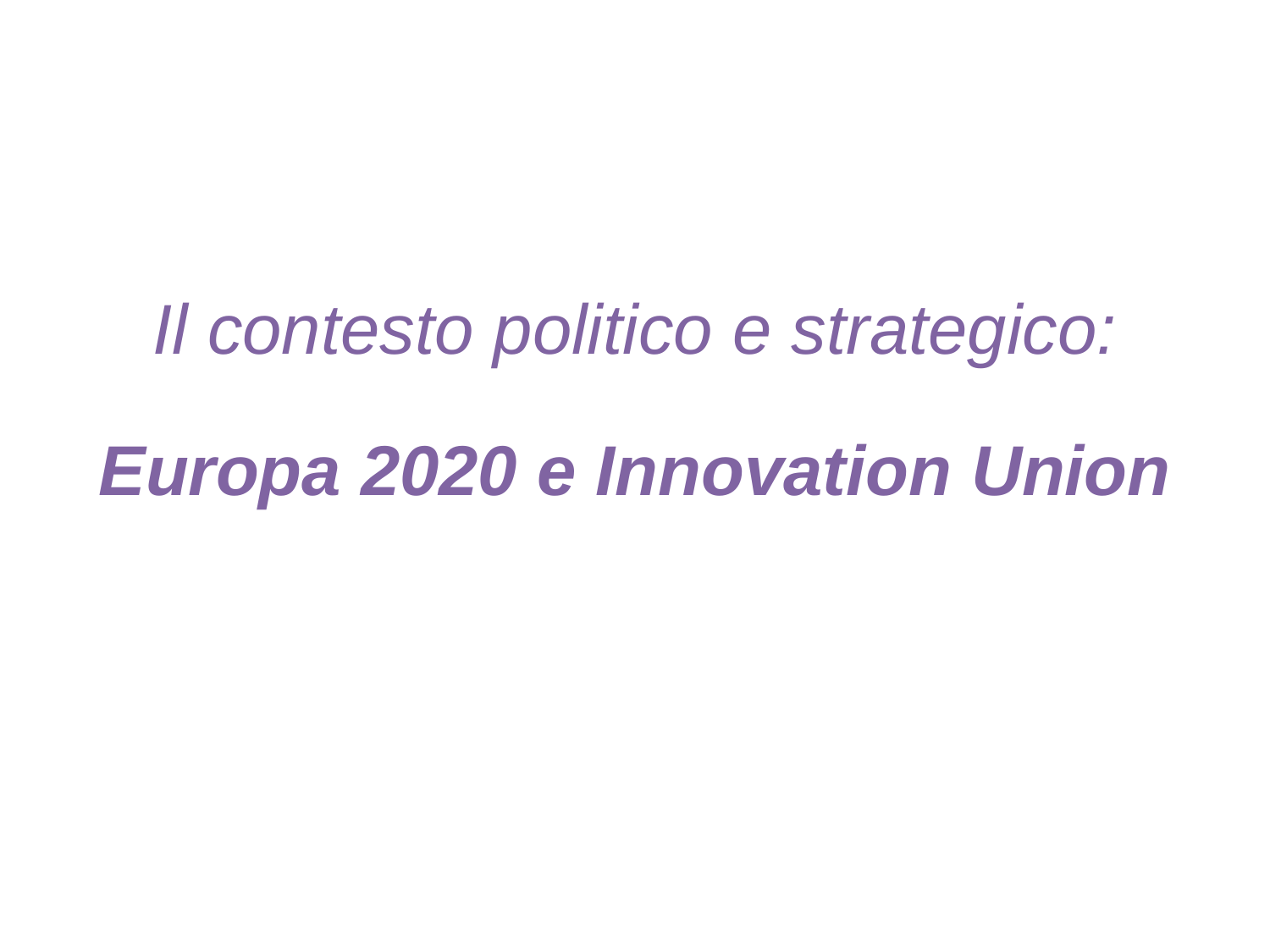

Il contesto politico e strategico:
Europa 2020 e Innovation Union